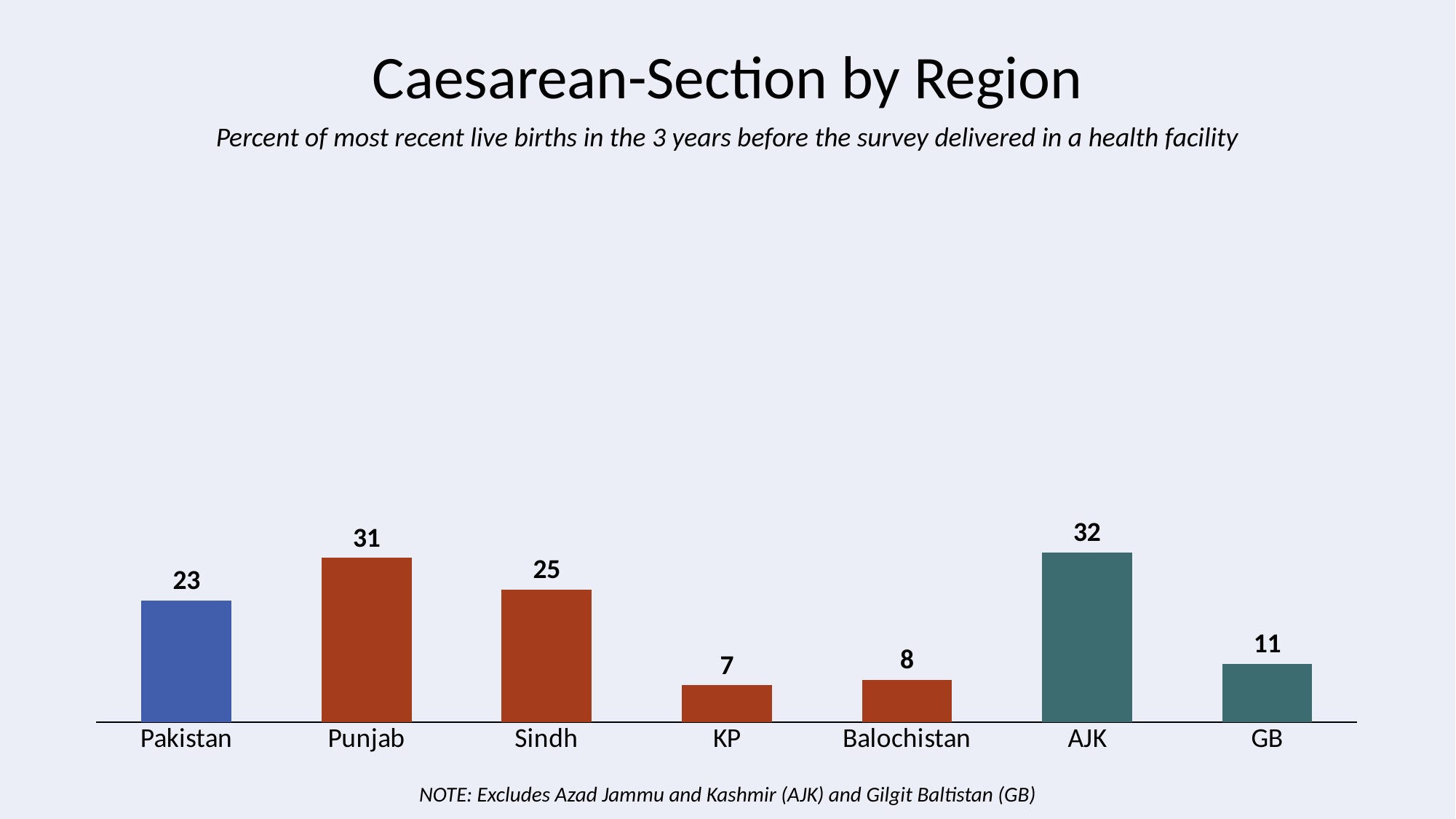

# Caesarean-Section by Region
Percent of most recent live births in the 3 years before the survey delivered in a health facility

### Chart

| Category | Mother |
|---|---|
| Pakistan | 23.0 |
| Punjab | 31.0 |
| Sindh | 25.0 |
| KP | 7.0 |
| Balochistan | 8.0 |
| AJK | 32.0 |
| GB | 11.0 |
NOTE: Excludes Azad Jammu and Kashmir (AJK) and Gilgit Baltistan (GB)